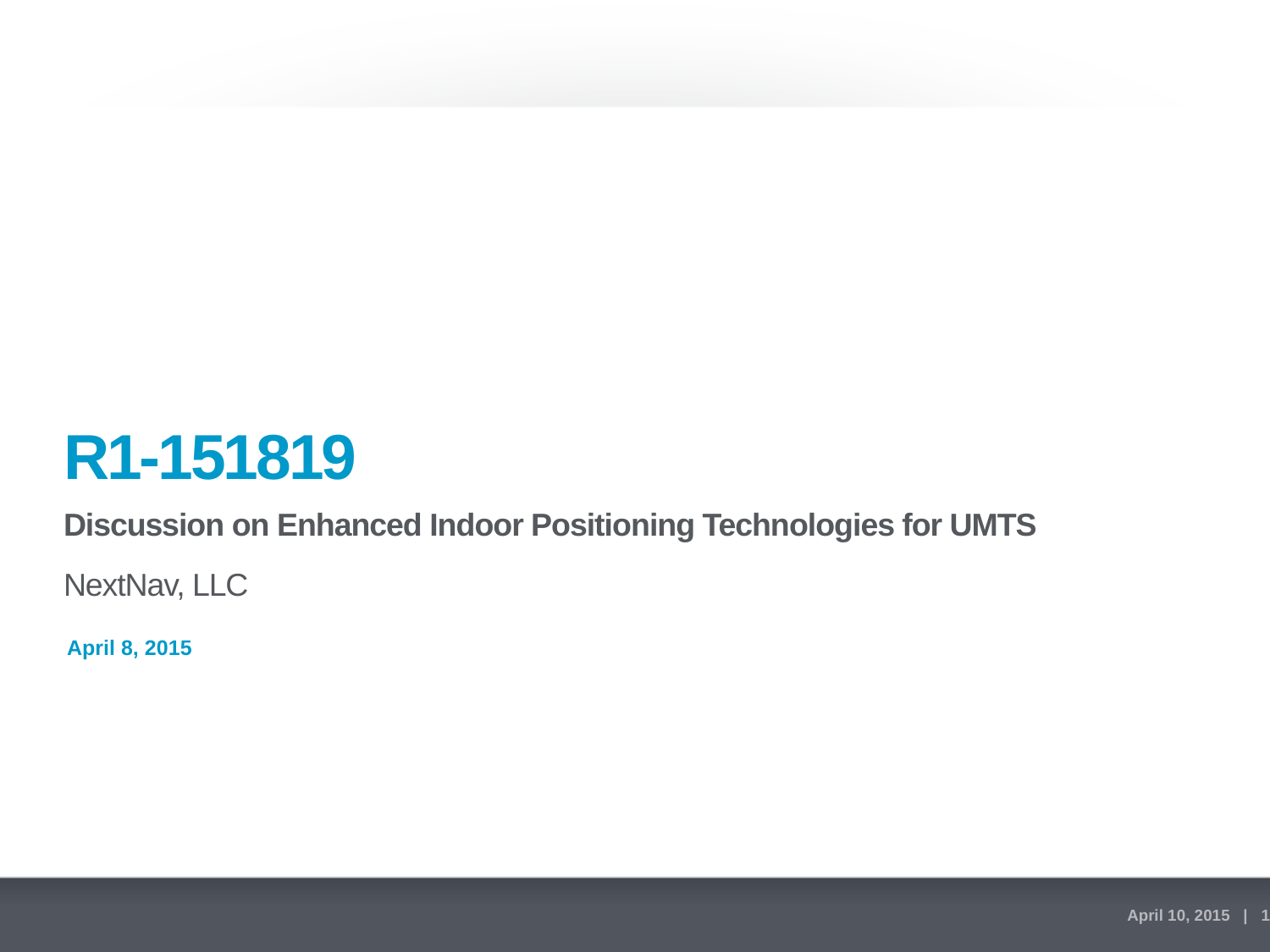

# R1-151819
Discussion on Enhanced Indoor Positioning Technologies for UMTS
NextNav, LLC
April 10, 2015   |   1